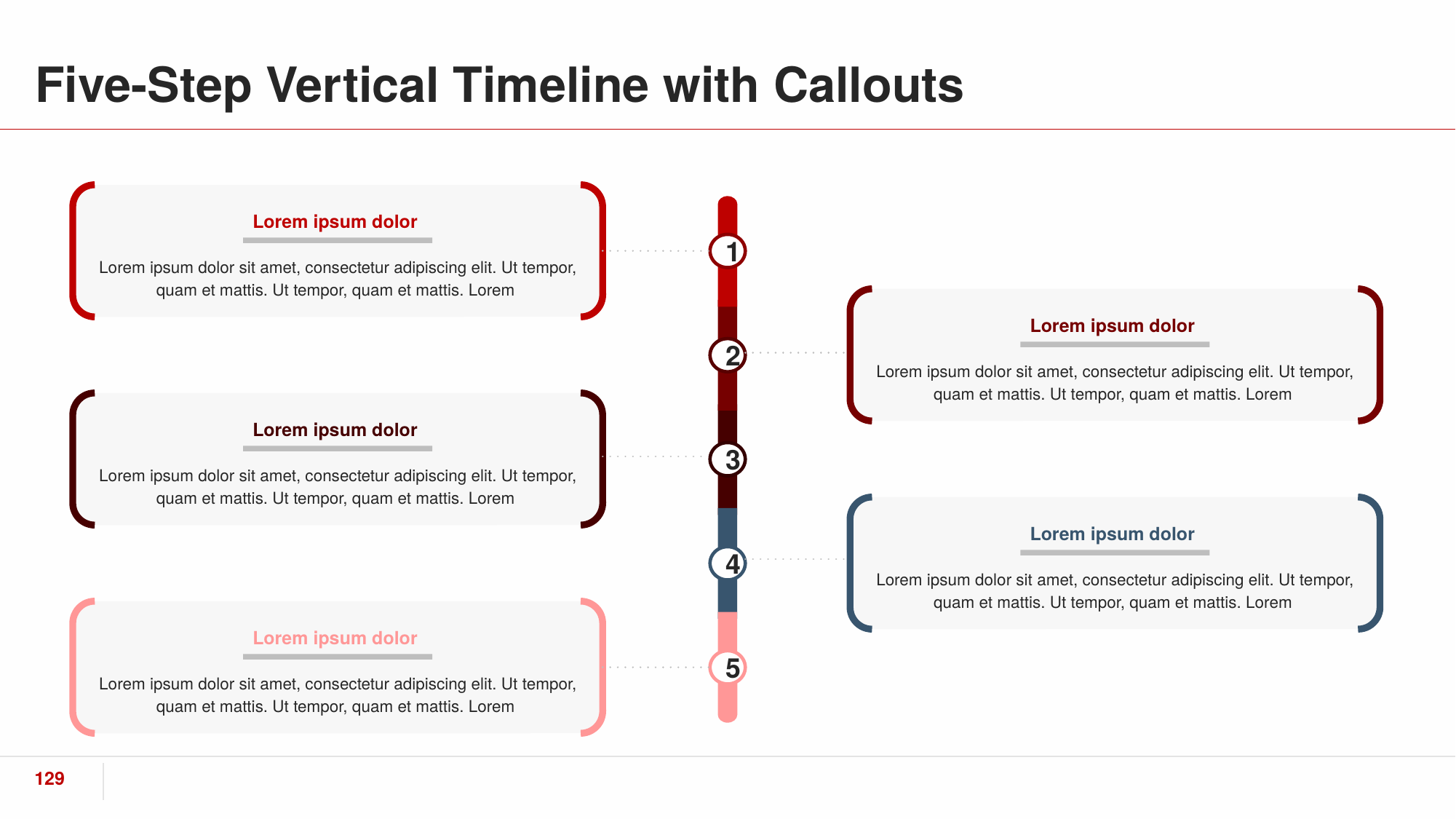

# Five-Step Vertical Timeline with Callouts

Lorem ipsum dolor

Lorem ipsum dolor sit amet, consectetur adipiscing elit. Ut tempor, quam et mattis. Ut tempor, quam et mattis. Lorem
1

2

3

4

5

Lorem ipsum dolor

Lorem ipsum dolor sit amet, consectetur adipiscing elit. Ut tempor, quam et mattis. Ut tempor, quam et mattis. Lorem

Lorem ipsum dolor

Lorem ipsum dolor sit amet, consectetur adipiscing elit. Ut tempor, quam et mattis. Ut tempor, quam et mattis. Lorem

Lorem ipsum dolor

Lorem ipsum dolor sit amet, consectetur adipiscing elit. Ut tempor, quam et mattis. Ut tempor, quam et mattis. Lorem

Lorem ipsum dolor

Lorem ipsum dolor sit amet, consectetur adipiscing elit. Ut tempor, quam et mattis. Ut tempor, quam et mattis. Lorem
129